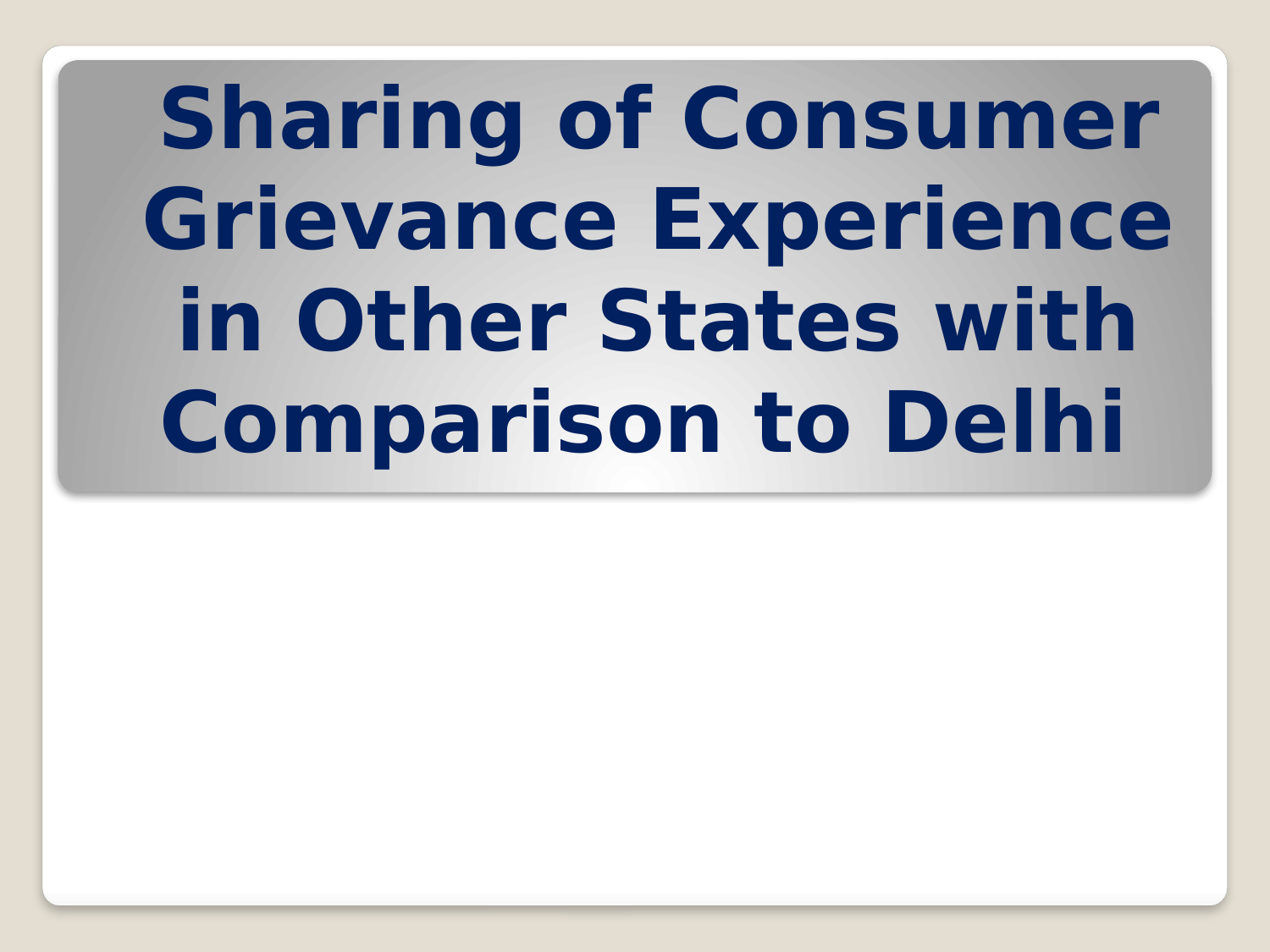

# Sharing of Consumer Grievance Experience in Other States with Comparison to Delhi